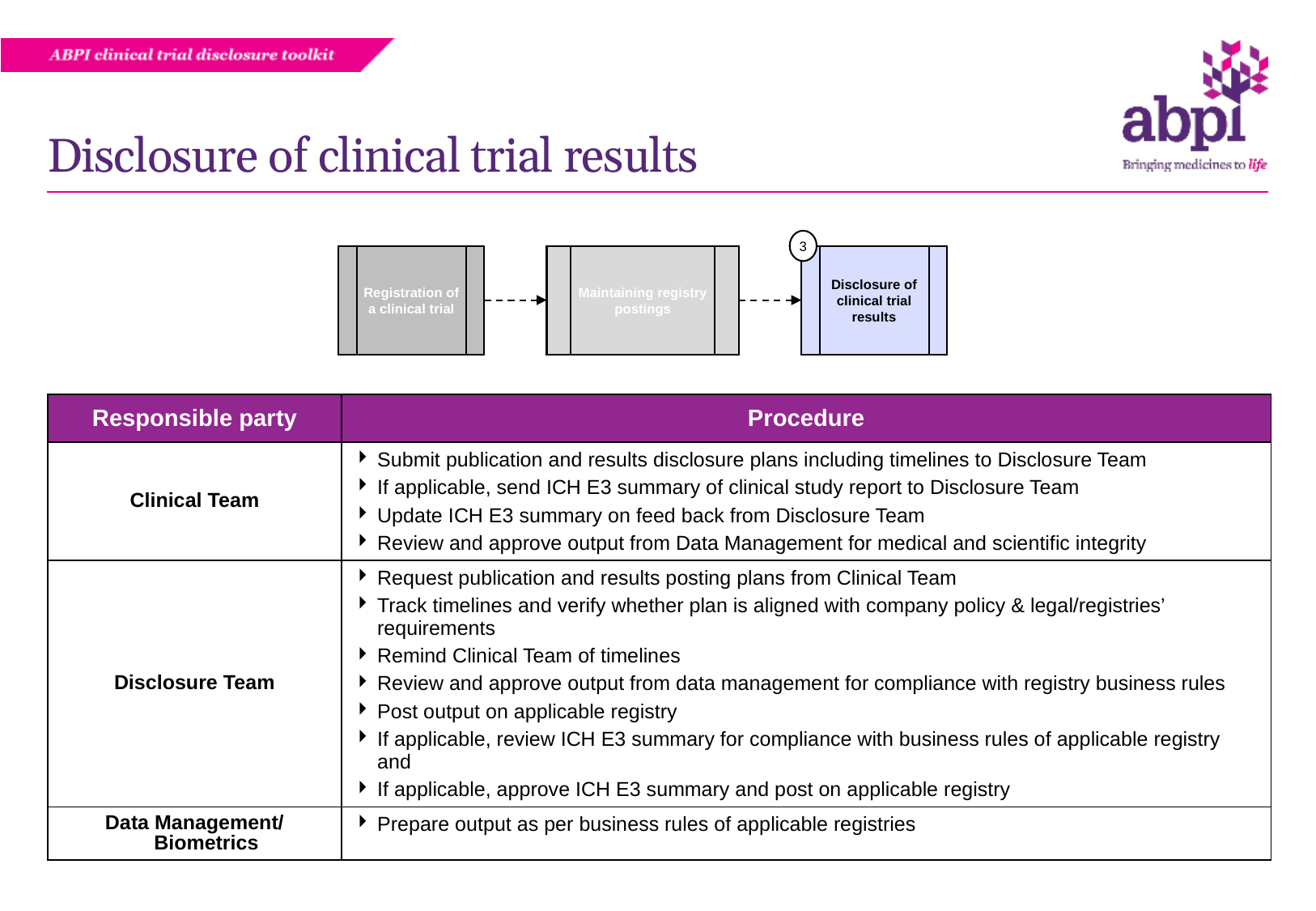

# Disclosure of clinical trial results
3
Registration of a clinical trial
Maintaining registry postings
Disclosure of clinical trial results
| Responsible party | Procedure |
| --- | --- |
| Clinical Team | Submit publication and results disclosure plans including timelines to Disclosure Team If applicable, send ICH E3 summary of clinical study report to Disclosure Team Update ICH E3 summary on feed back from Disclosure Team Review and approve output from Data Management for medical and scientific integrity |
| Disclosure Team | Request publication and results posting plans from Clinical Team Track timelines and verify whether plan is aligned with company policy & legal/registries’ requirements Remind Clinical Team of timelines Review and approve output from data management for compliance with registry business rules Post output on applicable registry If applicable, review ICH E3 summary for compliance with business rules of applicable registry and If applicable, approve ICH E3 summary and post on applicable registry |
| Data Management/ Biometrics | Prepare output as per business rules of applicable registries |